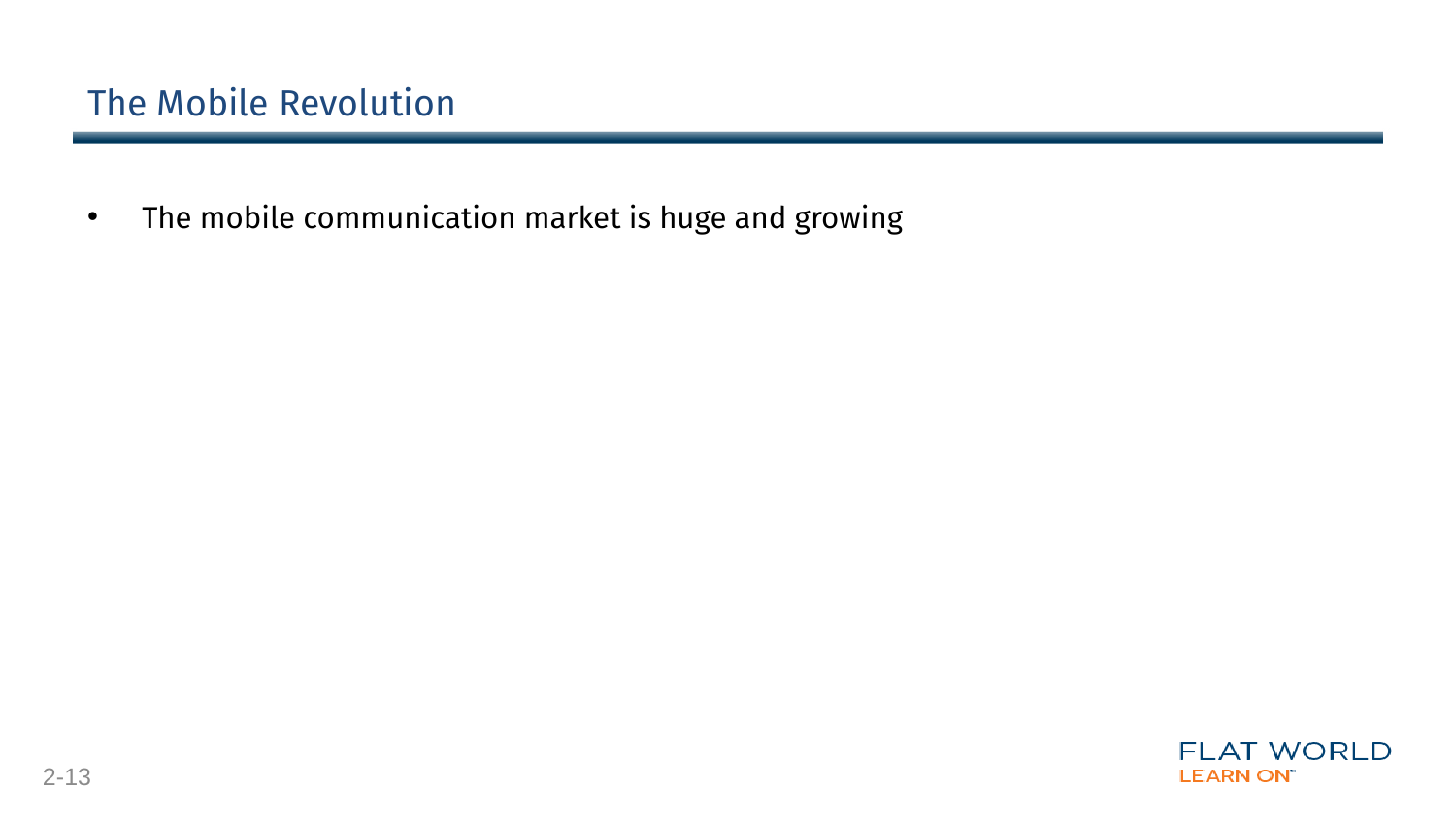

# The Mobile Revolution
The mobile communication market is huge and growing
2-13